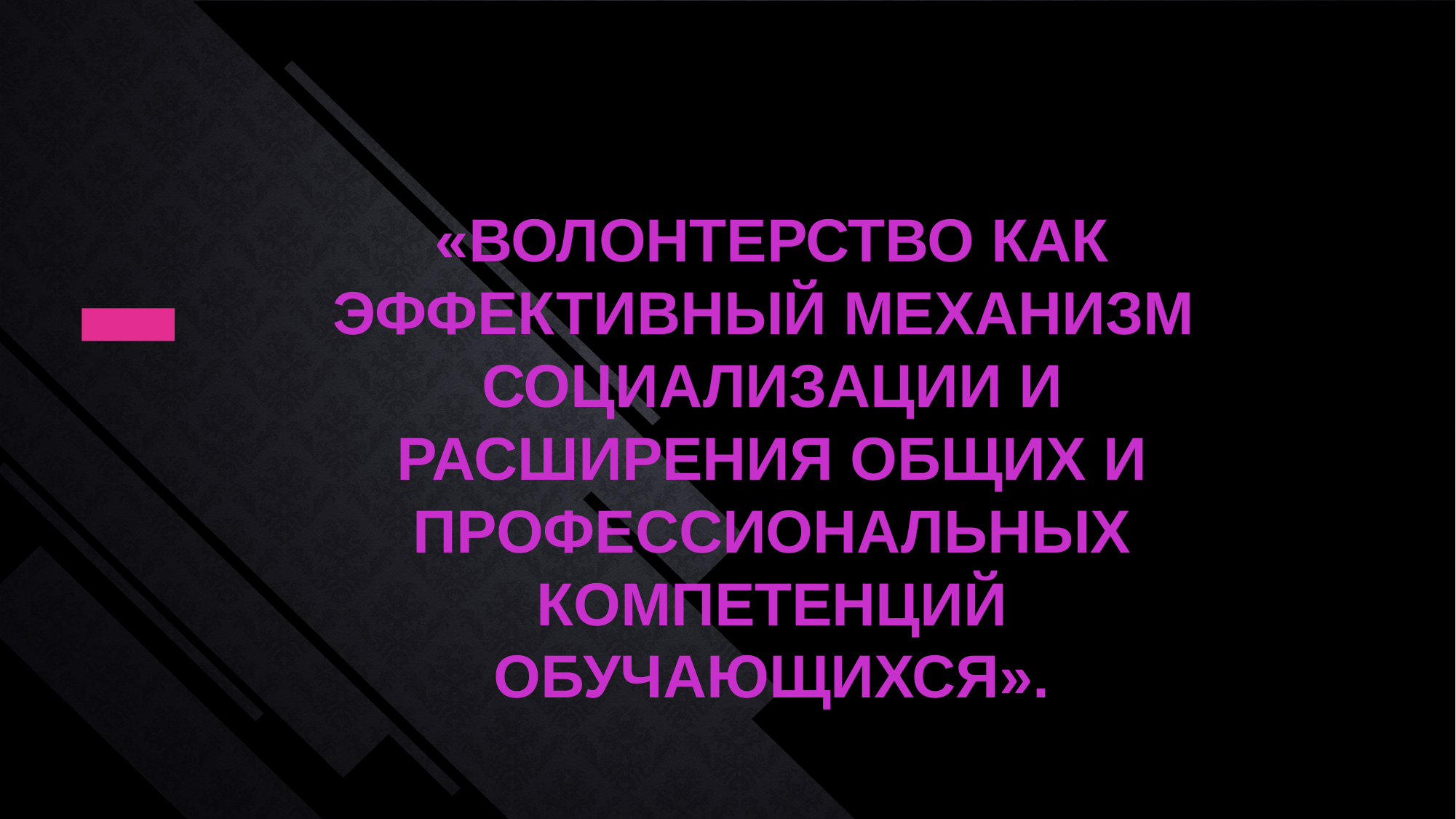

«ВОЛОНТЕРСТВО КАК ЭФФЕКТИВНЫЙ МЕХАНИЗМ  СОЦИАЛИЗАЦИИ И РАСШИРЕНИЯ ОБЩИХ И ПРОФЕССИОНАЛЬНЫХ КОМПЕТЕНЦИЙ ОБУЧАЮЩИХСЯ».